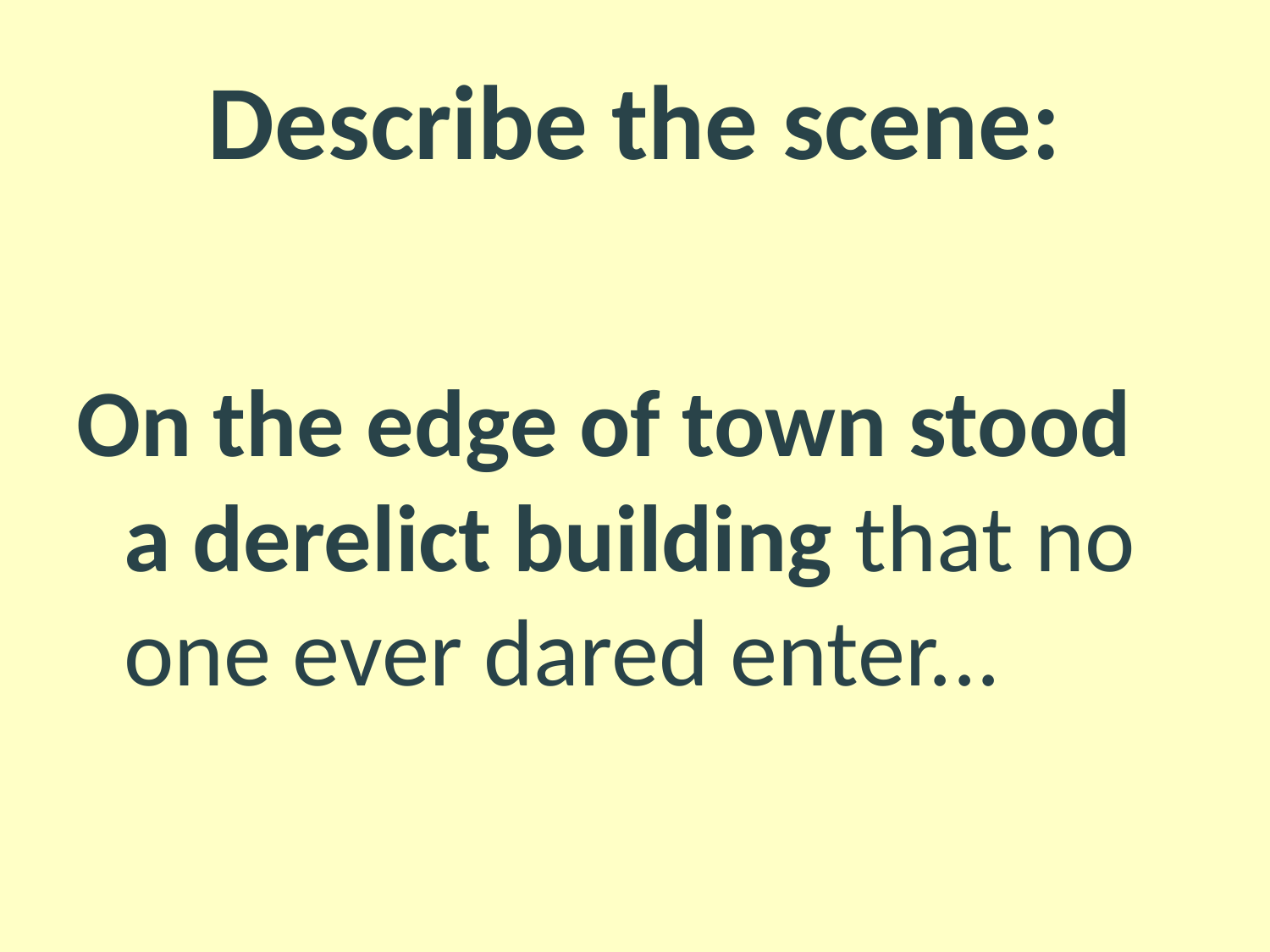

# Describe the scene:

On the edge of town stood a derelict building that no one ever dared enter...